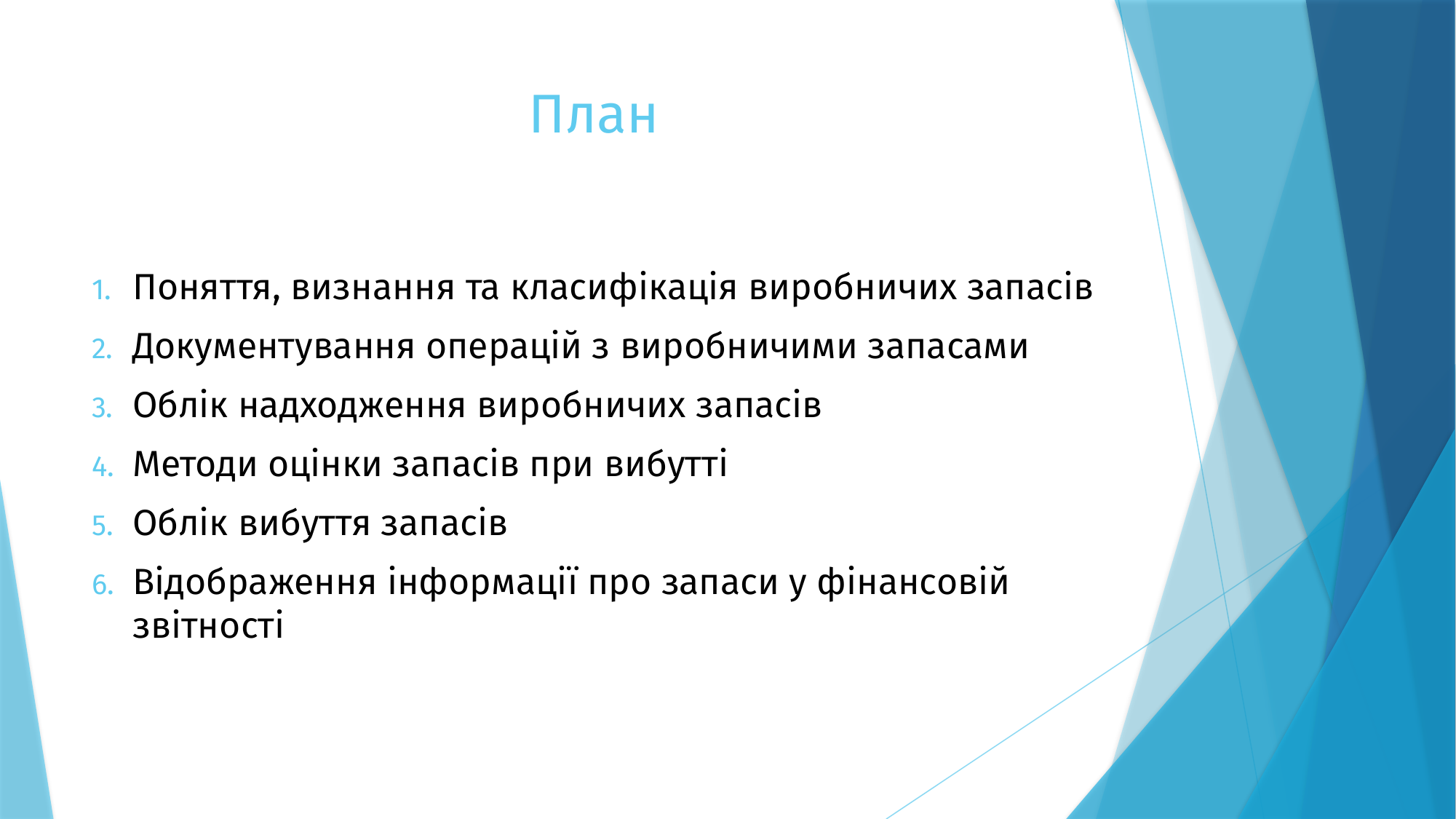

# План
Поняття, визнання та класифікація виробничих запасів
Документування операцій з виробничими запасами
Облік надходження виробничих запасів
Методи оцінки запасів при вибутті
Облік вибуття запасів
Відображення інформації про запаси у фінансовій звітності